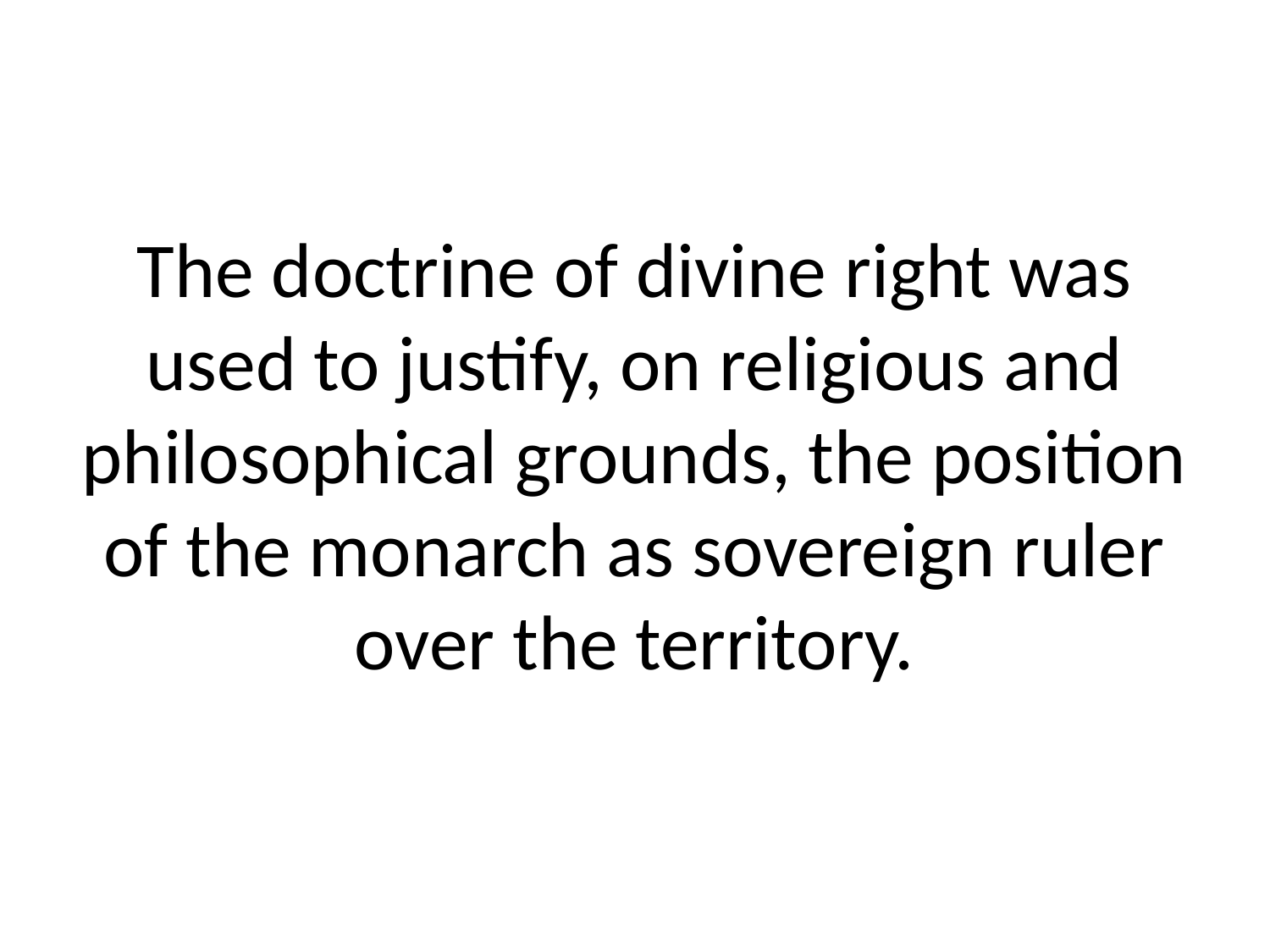

# The doctrine of divine right was used to justify, on religious and philosophical grounds, the position of the monarch as sovereign ruler over the territory.